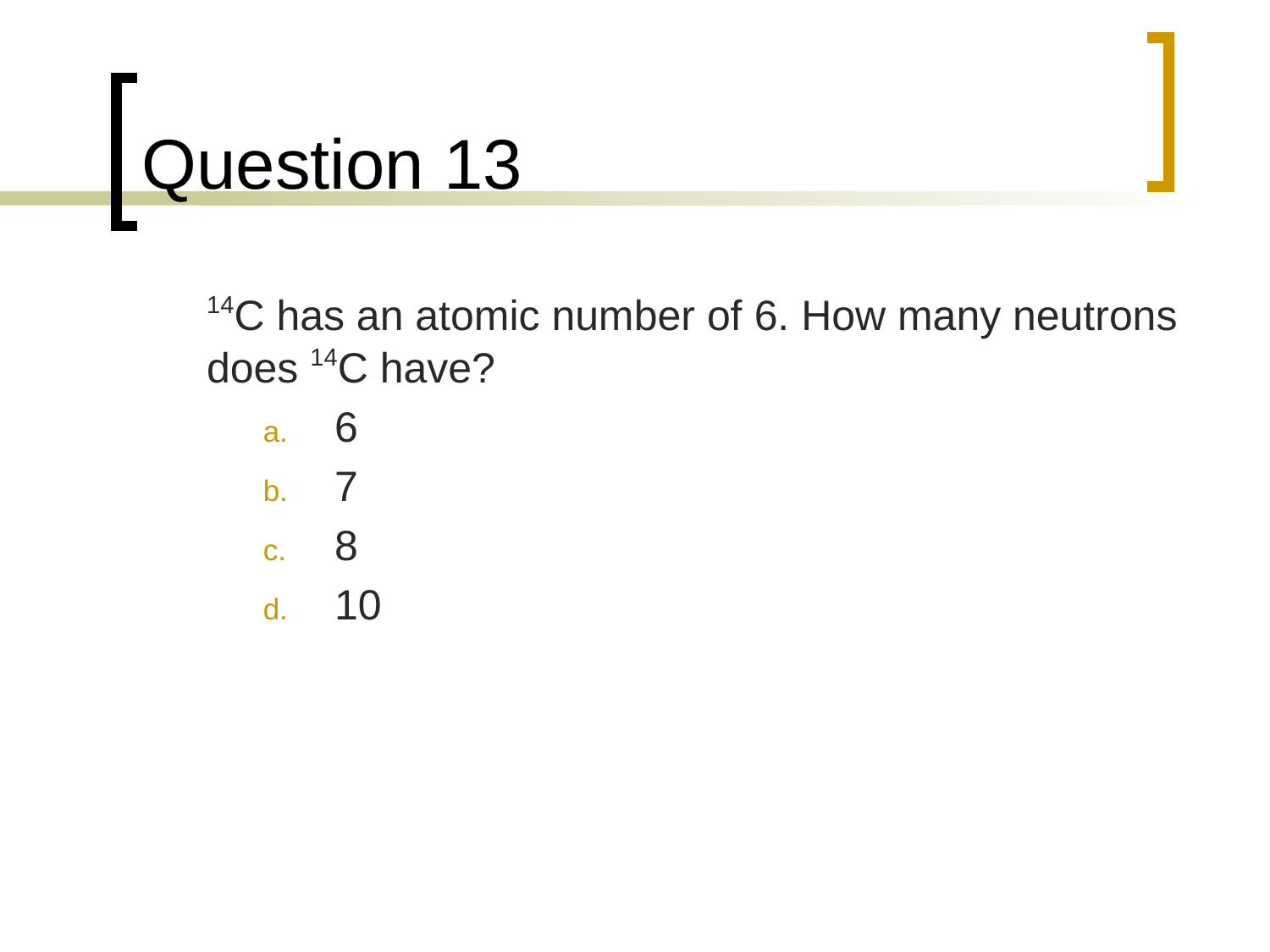

# Question 13
	14C has an atomic number of 6. How many neutrons does 14C have?
6
7
8
10